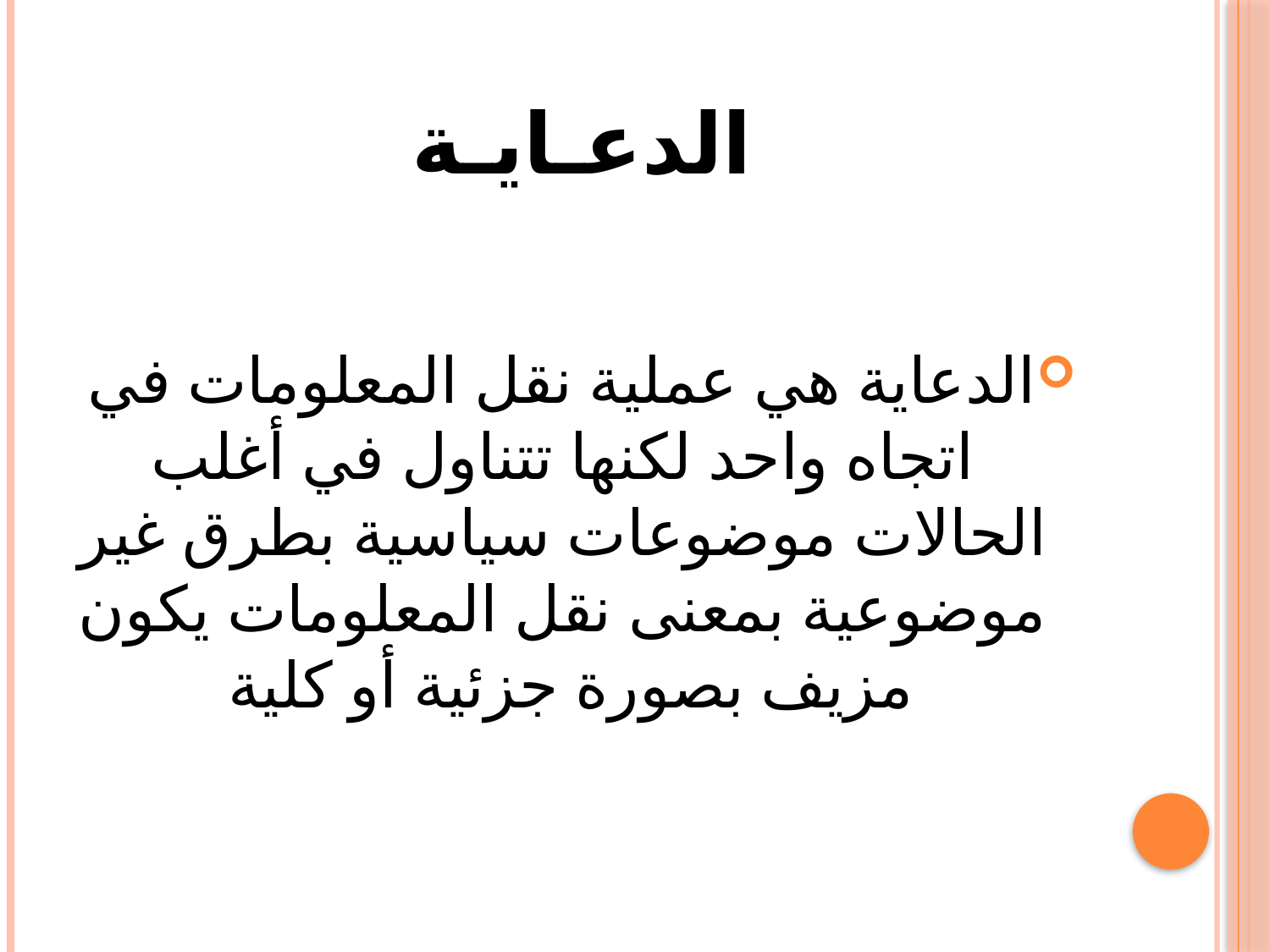

# الدعـايـة
الدعاية هي عملية نقل المعلومات في اتجاه واحد لكنها تتناول في أغلب الحالات موضوعات سياسية بطرق غير موضوعية بمعنى نقل المعلومات يكون مزيف بصورة جزئية أو كلية